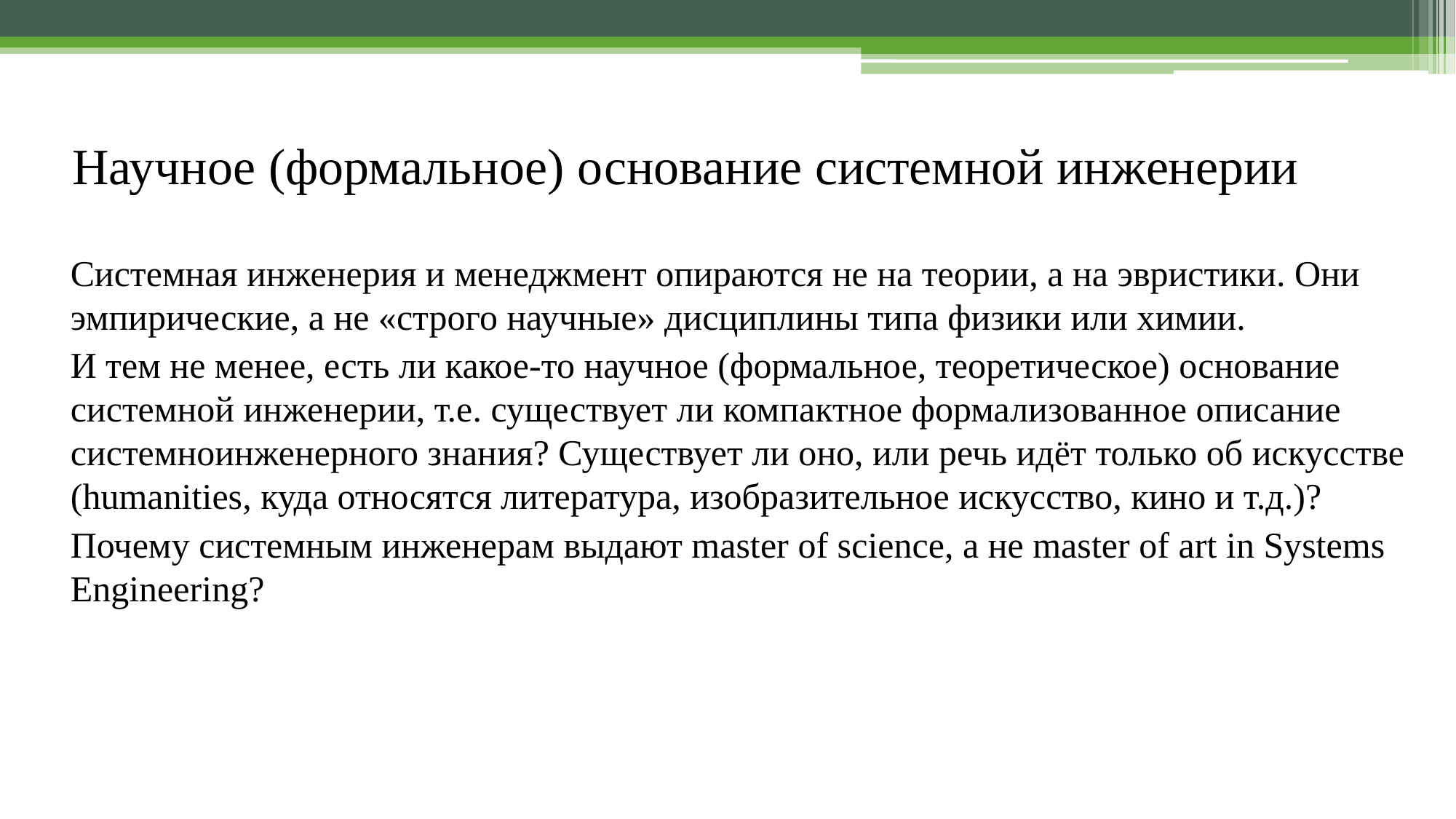

# Научное (формальное) основание системной инженерии
Системная инженерия и менеджмент опираются не на теории, а на эвристики. Они эмпирические, а не «строго научные» дисциплины типа физики или химии.
И тем не менее, есть ли какое-то научное (формальное, теоретическое) основание системной инженерии, т.е. существует ли компактное формализованное описание системноинженерного знания? Существует ли оно, или речь идёт только об искусстве (humanities, куда относятся литература, изобразительное искусство, кино и т.д.)?
Почему системным инженерам выдают master of science, а не master of art in Systems Engineering?